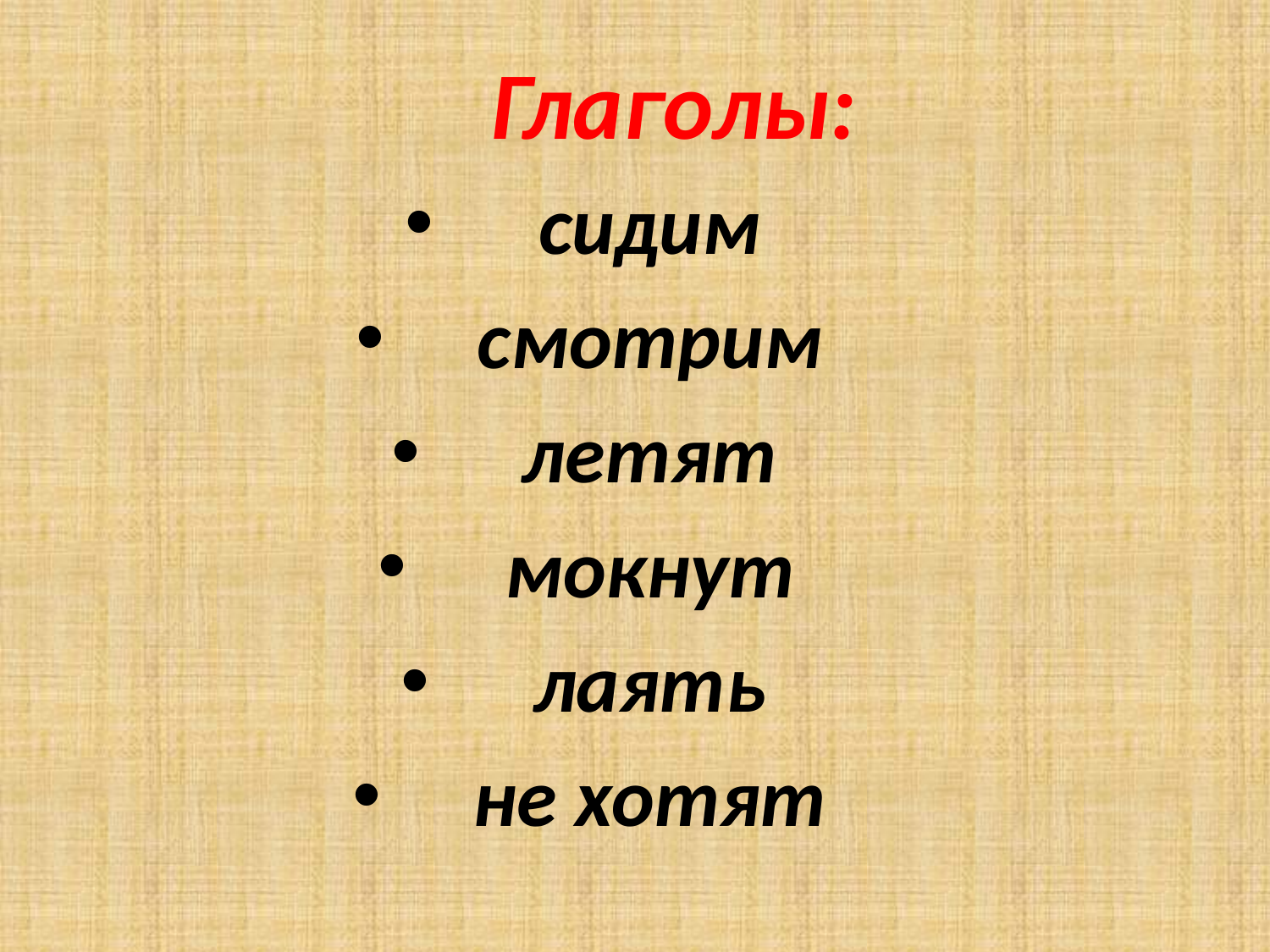

# Глаголы:
сидим
смотрим
летят
мокнут
лаять
не хотят